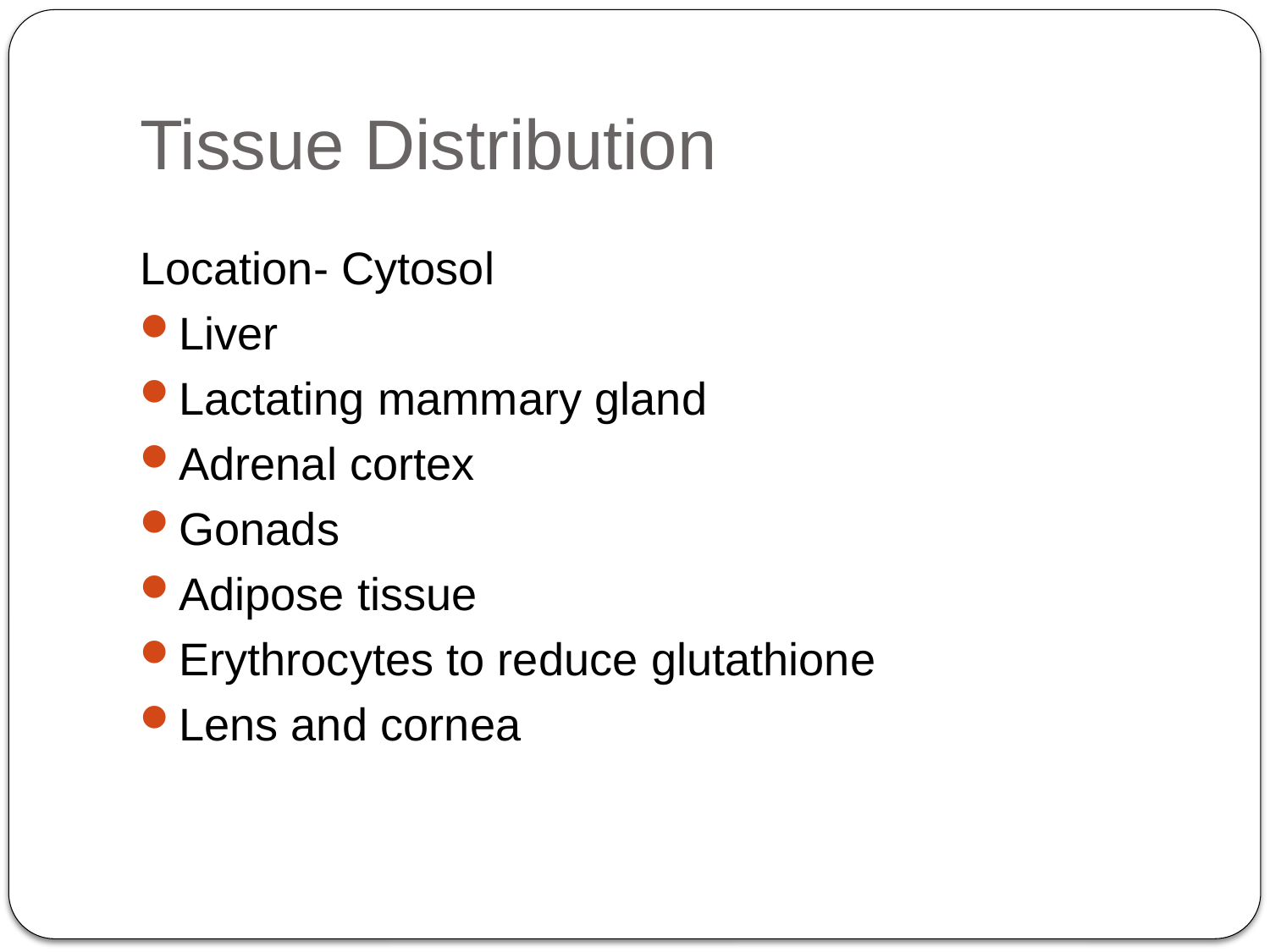

# Tissue Distribution
Location- Cytosol
Liver
Lactating mammary gland
Adrenal cortex
Gonads
Adipose tissue
Erythrocytes to reduce glutathione
Lens and cornea